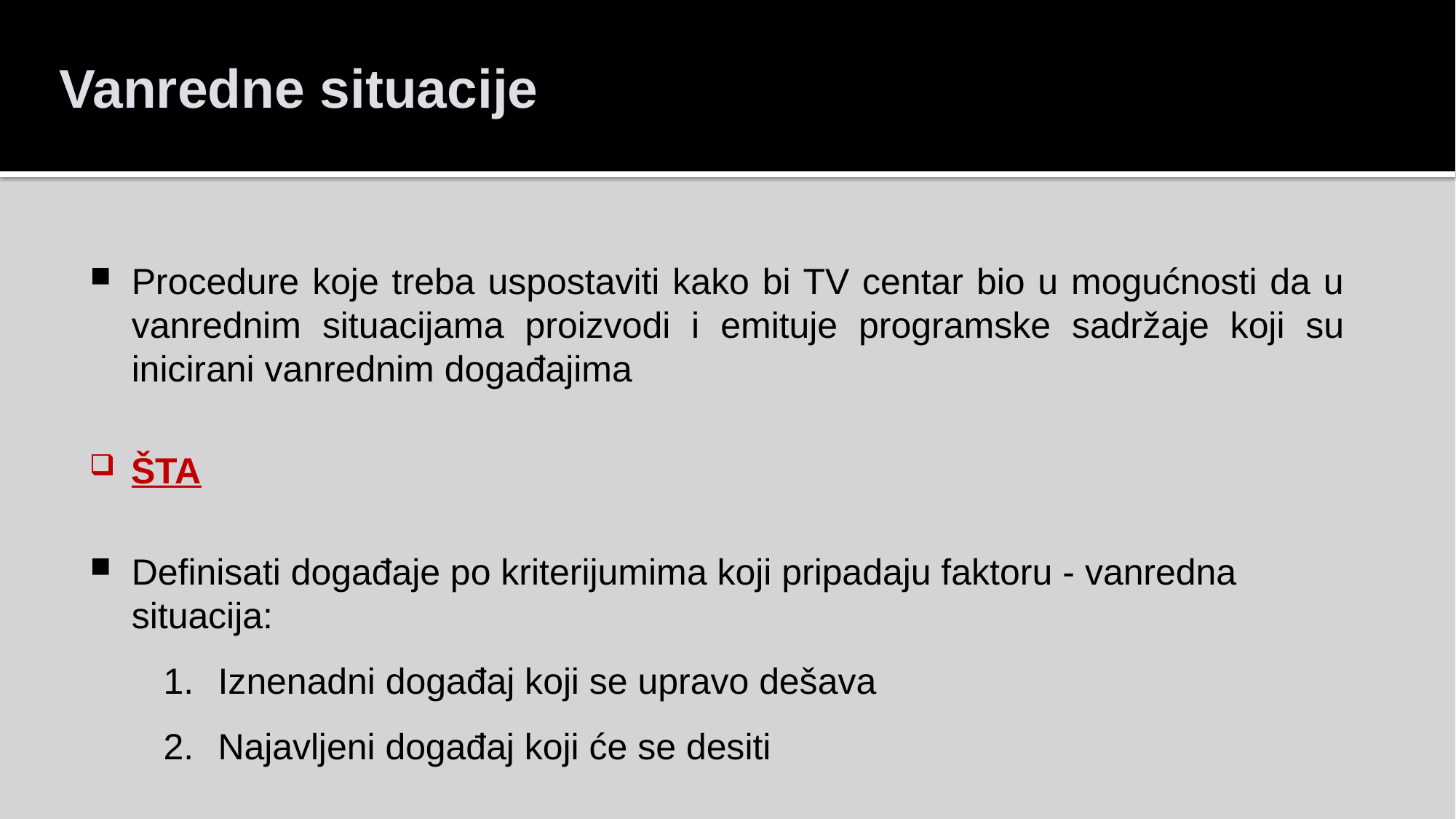

Vanredne situacije

Procedure koje treba uspostaviti kako bi TV centar bio u mogućnosti da u vanrednim situacijama proizvodi i emituje programske sadržaje koji su inicirani vanrednim događajima

ŠTA

Definisati događaje po kriterijumima koji pripadaju faktoru - vanredna situacija:
Iznenadni događaj koji se upravo dešava
Najavljeni događaj koji će se desiti